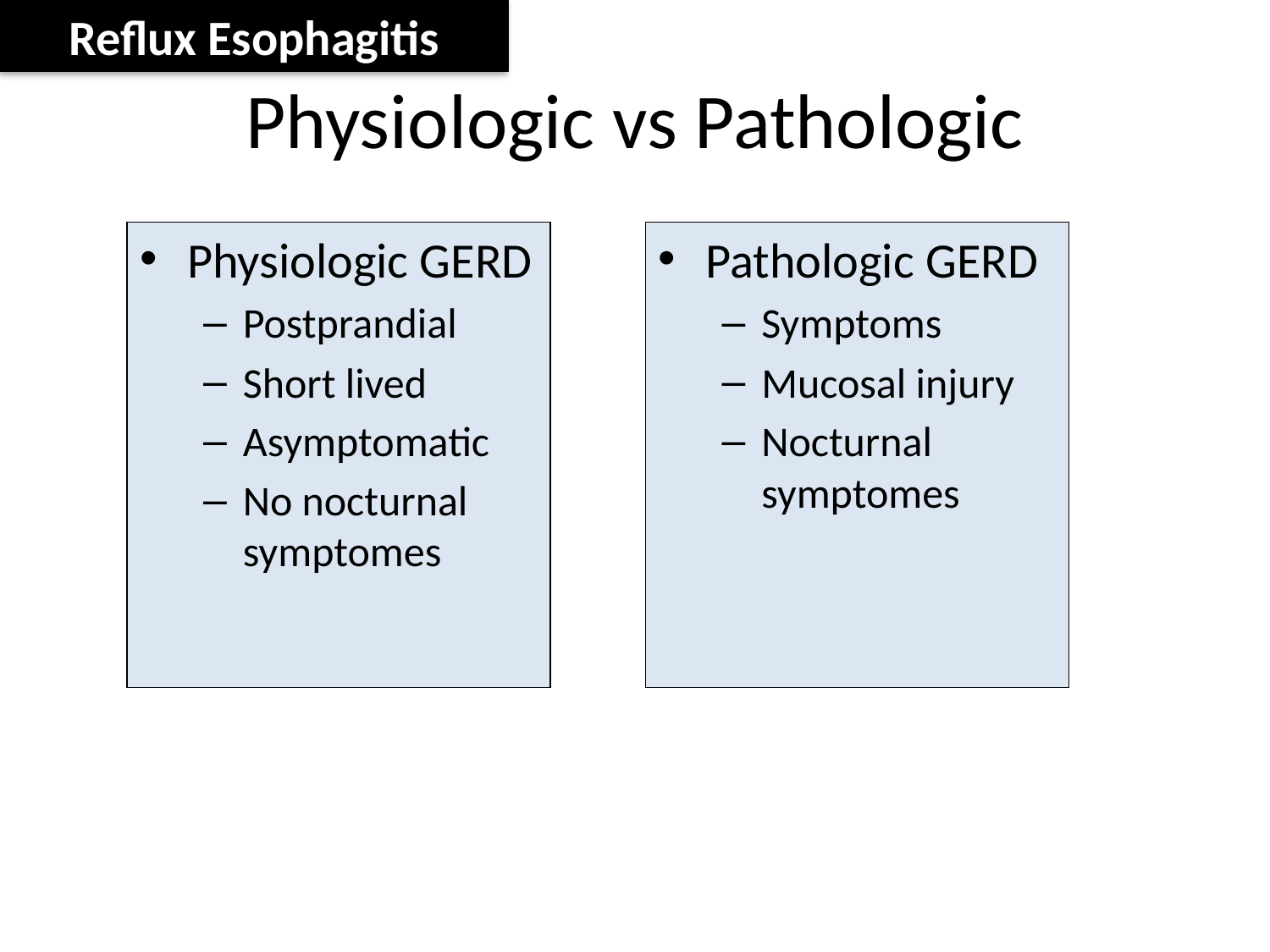

Reflux Esophagitis
# Physiologic vs Pathologic
Physiologic GERD
Postprandial
Short lived
Asymptomatic
No nocturnal symptomes
Pathologic GERD
Symptoms
Mucosal injury
Nocturnal symptomes